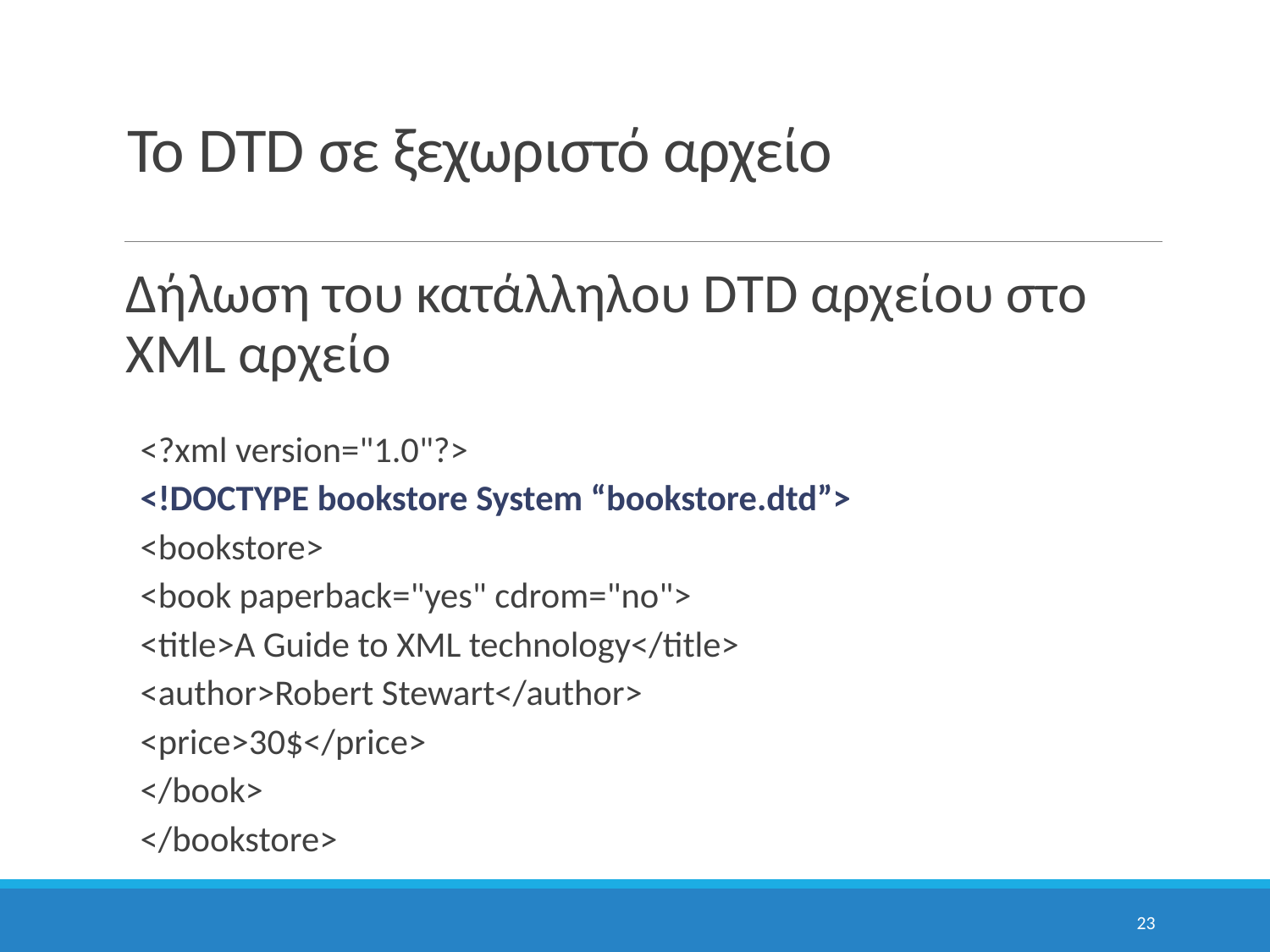

# Το DTD σε ξεχωριστό αρχείο
Δήλωση του κατάλληλου DTD αρχείου στο XML αρχείο

<?xml version="1.0"?>
<!DOCTYPE bookstore System “bookstore.dtd”>
<bookstore>
<book paperback="yes" cdrom="no">
<title>A Guide to XML technology</title>
<author>Robert Stewart</author>
<price>30$</price>
</book>
</bookstore>
23